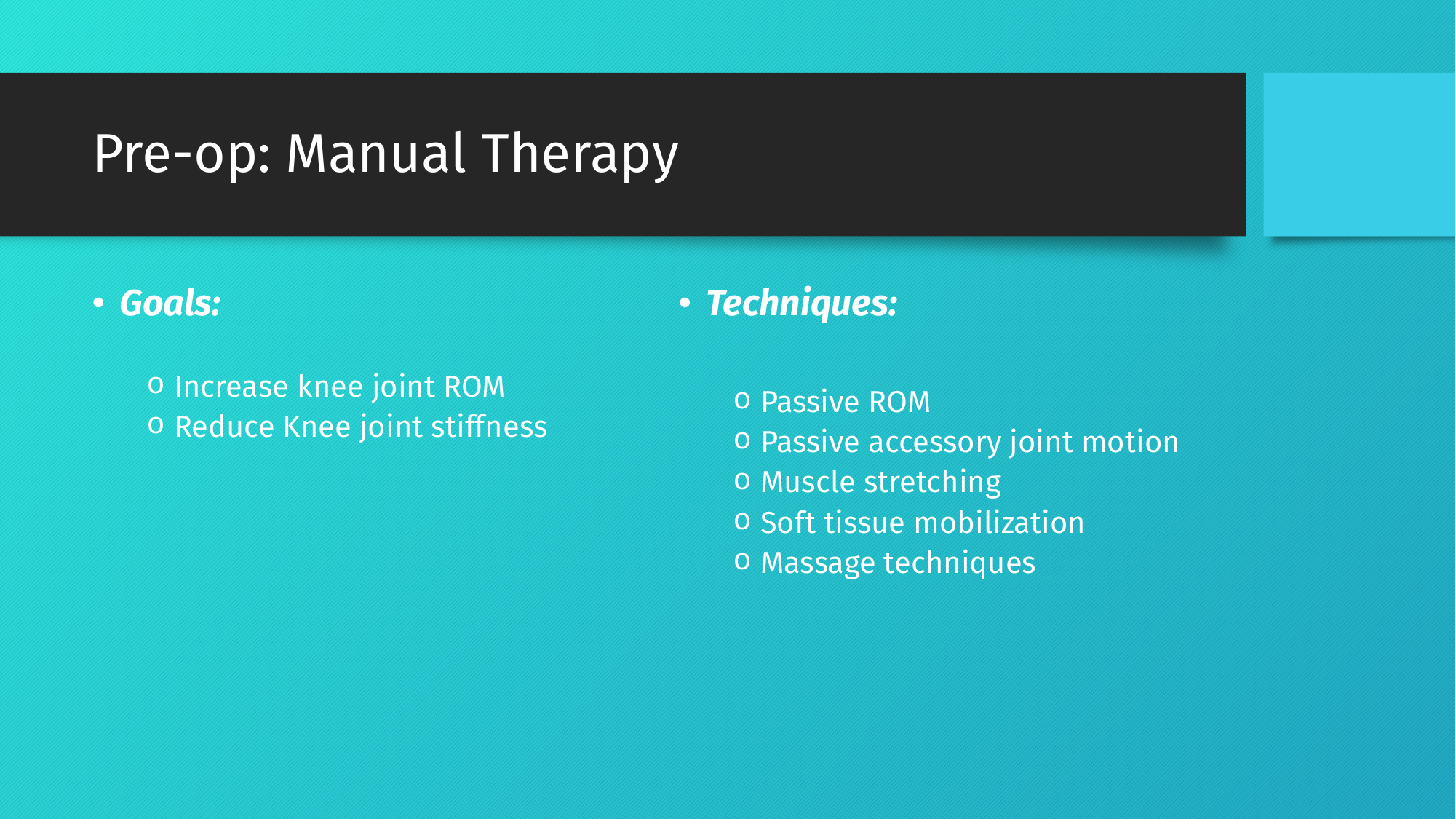

# Pre-op: Manual Therapy
Goals:

Increase knee joint ROM
Reduce Knee joint stiffness

Techniques:

Passive ROM
Passive accessory joint motion
Muscle stretching
Soft tissue mobilization
Massage techniques